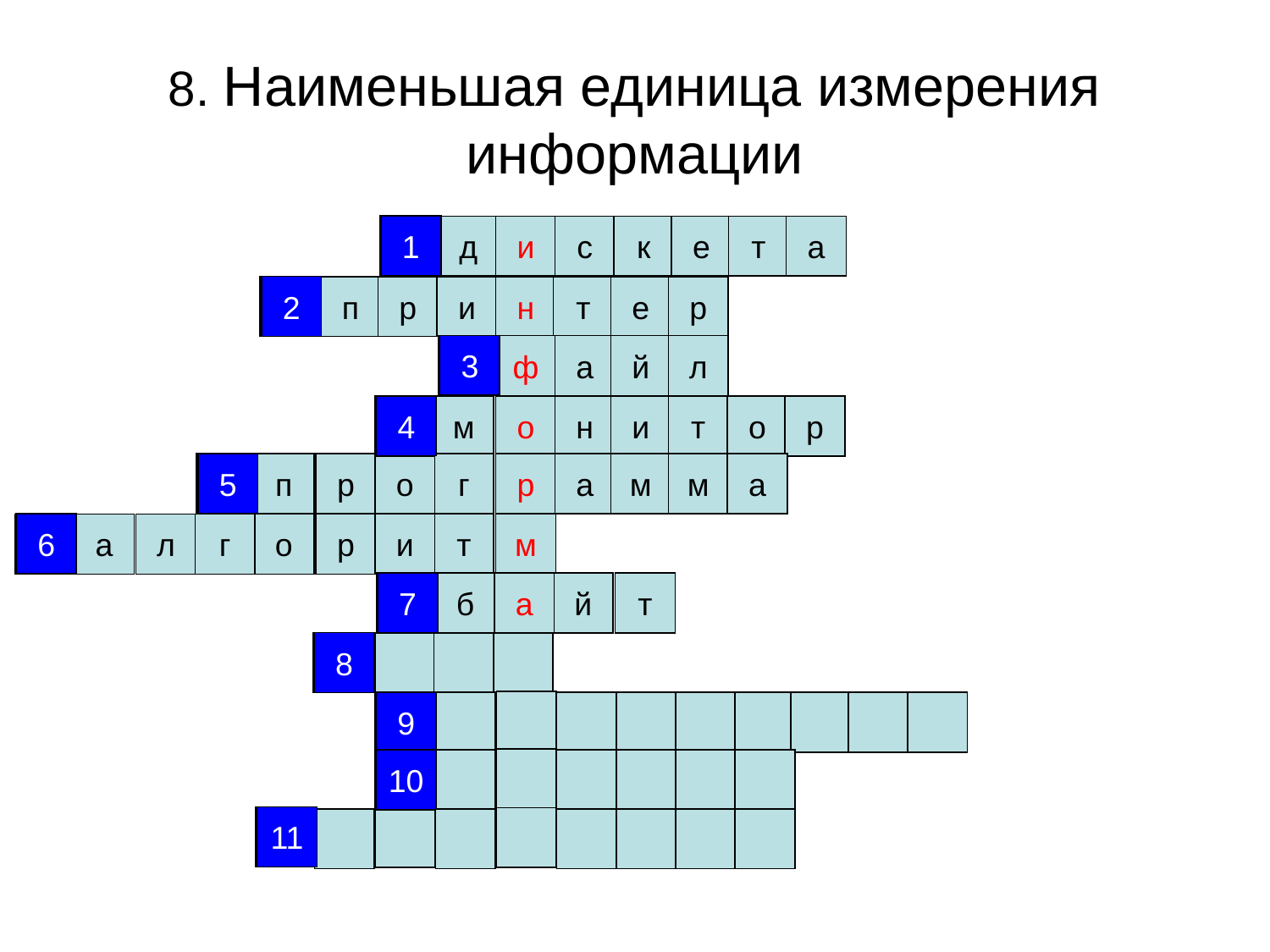

# 8. Наименьшая единица измерения информации
1
1
д
и
с
к
е
т
а
2
2
п
р
и
н
т
е
р
3
3
ф
а
й
л
4
4
м
о
н
и
т
о
р
5
5
п
р
о
г
р
а
м
м
а
6
6
а
л
г
о
р
и
т
м
7
7
б
а
й
т
8
8

9
9

10
10

11
11